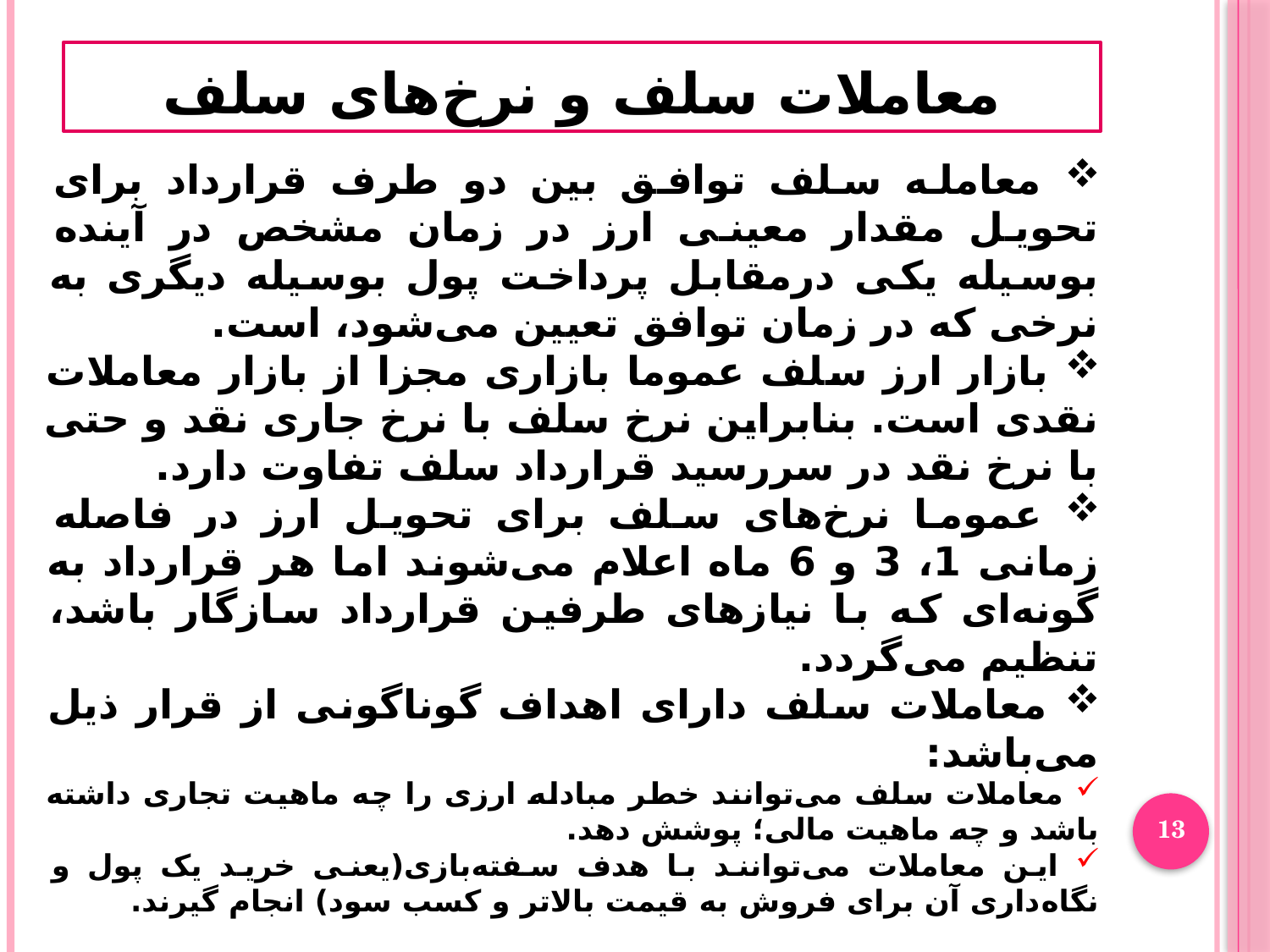

معاملات سلف و نرخ‌های سلف
 معامله سلف توافق بین دو طرف قرارداد برای تحویل مقدار معینی ارز در زمان مشخص در آینده بوسیله یکی درمقابل پرداخت پول بوسیله دیگری به نرخی که در زمان توافق تعیین می‌شود، است.
 بازار ارز سلف عموما بازاری مجزا از بازار معاملات نقدی است. بنابراین نرخ سلف با نرخ جاری نقد و حتی با نرخ نقد در سررسید قرارداد سلف تفاوت دارد.
 عموما نرخ‌های سلف برای تحویل ارز در فاصله زمانی 1، 3 و 6 ماه اعلام می‌شوند اما هر قرارداد به گونه‌ای که با نیازهای طرفین قرارداد سازگار باشد، تنظیم می‌گردد.
 معاملات سلف دارای اهداف گوناگونی از قرار ذیل می‌باشد:
 معاملات سلف می‌توانند خطر مبادله ارزی را چه ماهیت تجاری داشته باشد و چه ماهیت مالی؛ پوشش دهد.
 این معاملات می‌توانند با هدف سفته‌بازی(یعنی خرید یک پول و نگاه‌داری آن برای فروش به قیمت بالاتر و کسب سود) انجام گیرند.

13